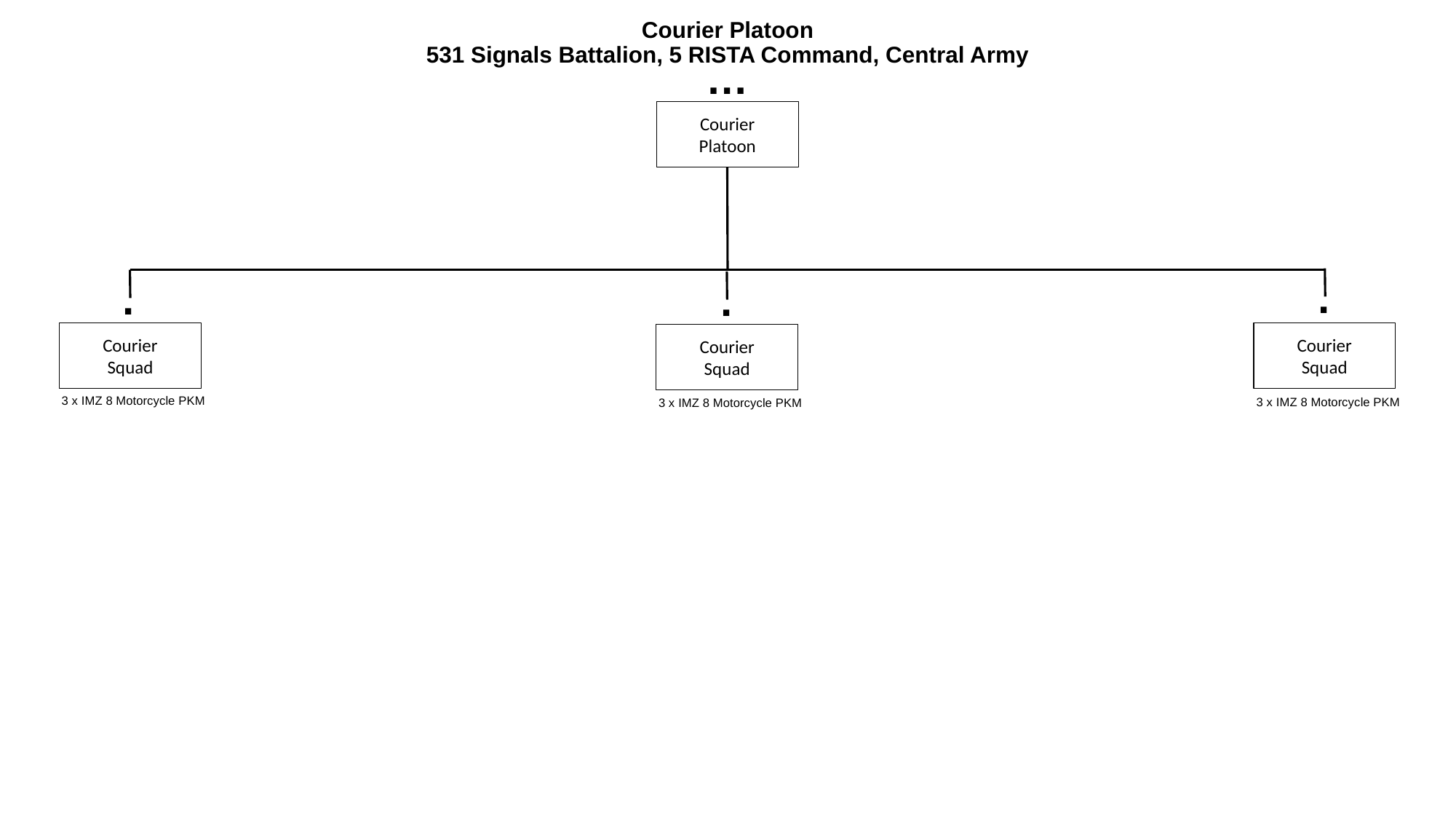

# Courier Platoon 531 Signals Battalion, 5 RISTA Command, Central Army
…
Courier
Platoon
.
.
.
Courier
Squad
Courier
Squad
Courier
Squad
3 x IMZ 8 Motorcycle PKM
3 x IMZ 8 Motorcycle PKM
3 x IMZ 8 Motorcycle PKM